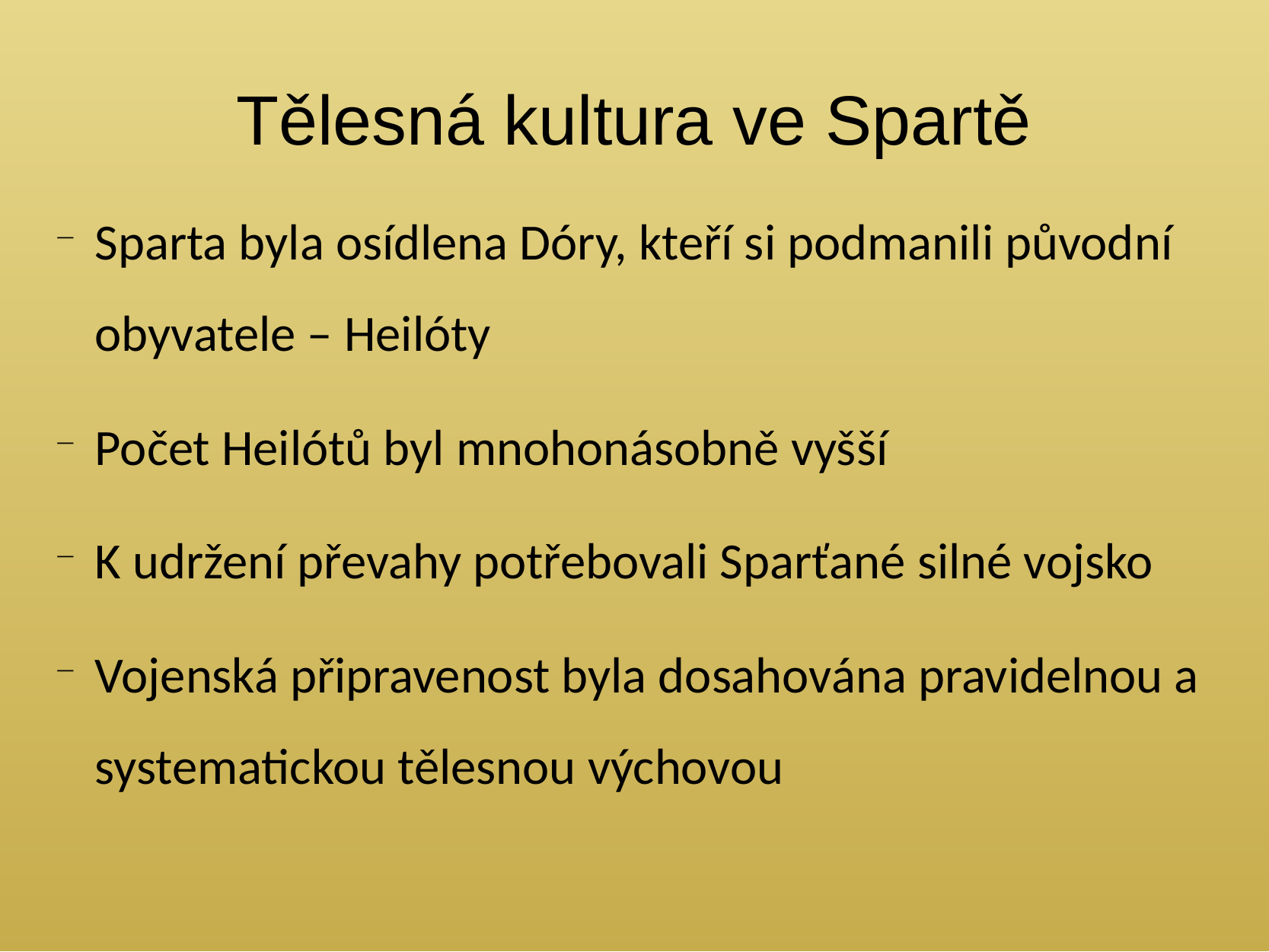

Tělesná kultura ve Spartě
Sparta byla osídlena Dóry, kteří si podmanili původní obyvatele – Heilóty
Počet Heilótů byl mnohonásobně vyšší
K udržení převahy potřebovali Sparťané silné vojsko
Vojenská připravenost byla dosahována pravidelnou a systematickou tělesnou výchovou